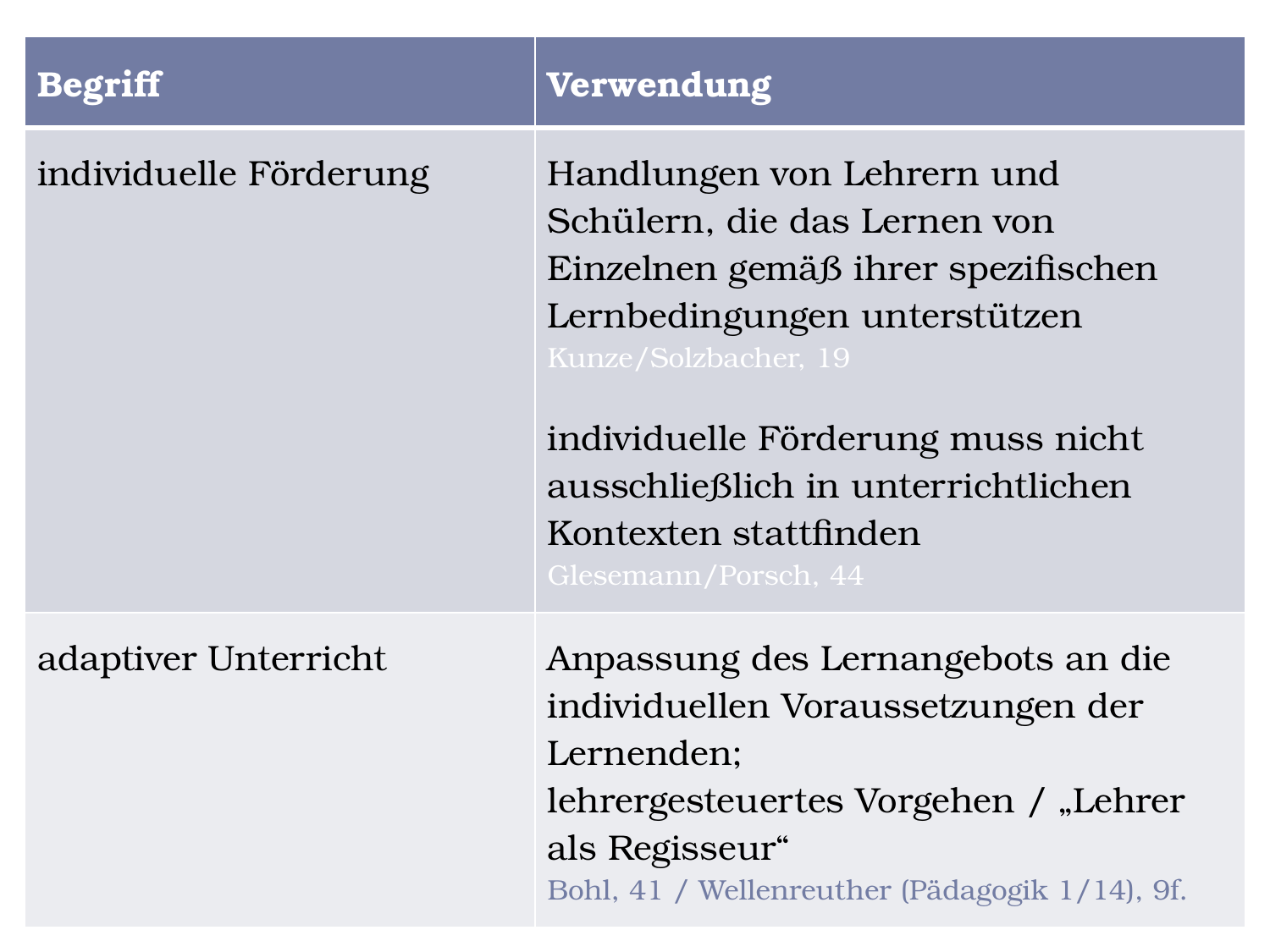

| Begriff | Verwendung |
| --- | --- |
| individuelle Förderung | Handlungen von Lehrern und Schülern, die das Lernen von Einzelnen gemäß ihrer spezifischen Lernbedingungen unterstützen Kunze/Solzbacher, 19 individuelle Förderung muss nicht ausschließlich in unterrichtlichen Kontexten stattfinden Glesemann/Porsch, 44 |
| adaptiver Unterricht | Anpassung des Lernangebots an die individuellen Voraussetzungen der Lernenden; lehrergesteuertes Vorgehen / „Lehrer als Regisseur“ Bohl, 41 / Wellenreuther (Pädagogik 1/14), 9f. |
14